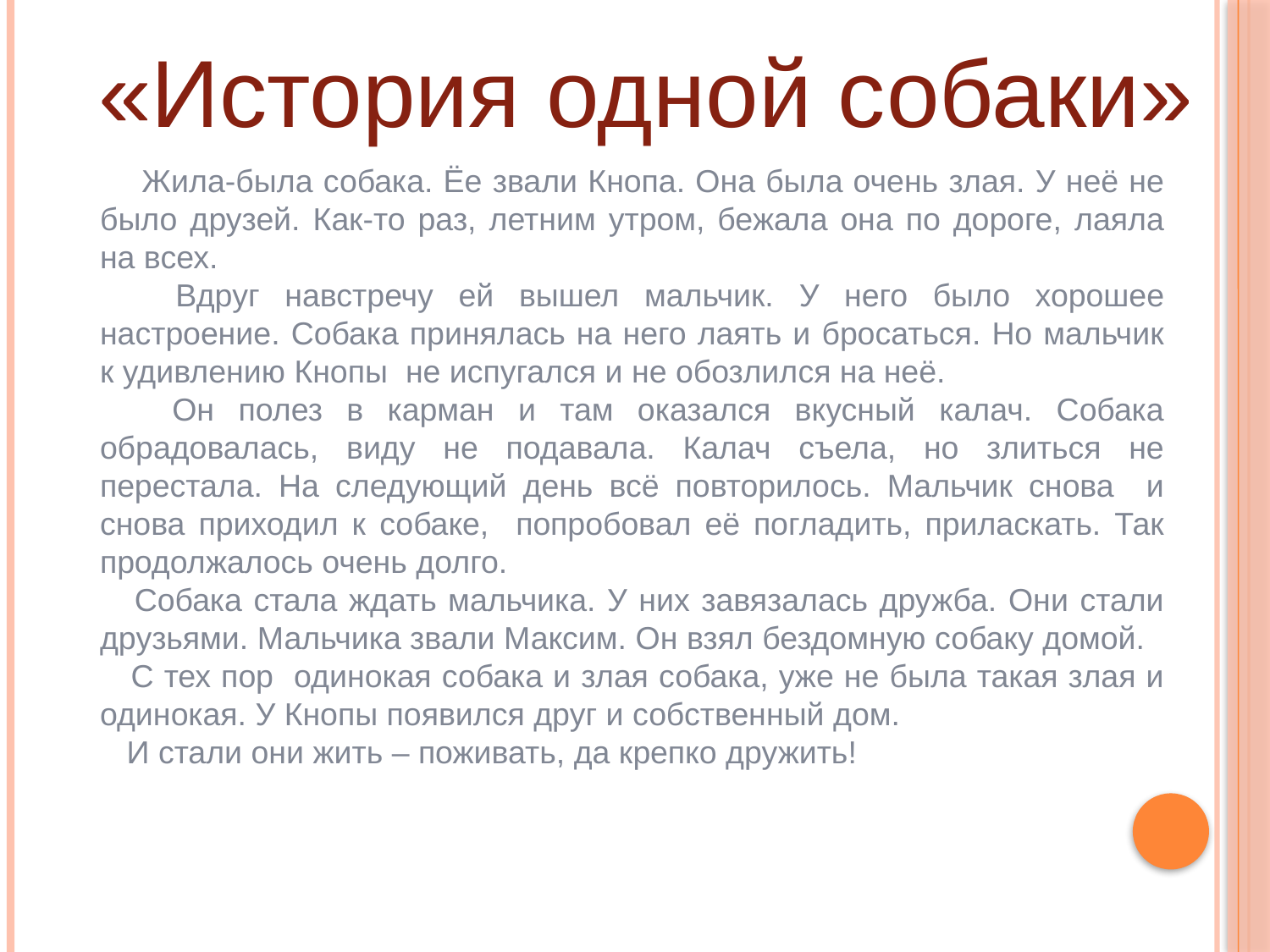

«История одной собаки»
    Жила-была собака. Ёе звали Кнопа. Она была очень злая. У неё не было друзей. Как-то раз, летним утром, бежала она по дороге, лаяла на всех.
   Вдруг навстречу ей вышел мальчик. У него было хорошее настроение. Собака принялась на него лаять и бросаться. Но мальчик к удивлению Кнопы  не испугался и не обозлился на неё.
   Он полез в карман и там оказался вкусный калач. Собака обрадовалась, виду не подавала. Калач съела, но злиться не перестала. На следующий день всё повторилось. Мальчик снова  и снова приходил к собаке,  попробовал её погладить, приласкать. Так продолжалось очень долго.
   Собака стала ждать мальчика. У них завязалась дружба. Они стали друзьями. Мальчика звали Максим. Он взял бездомную собаку домой.
   С тех пор  одинокая собака и злая собака, уже не была такая злая и одинокая. У Кнопы появился друг и собственный дом.
   И стали они жить – поживать, да крепко дружить!